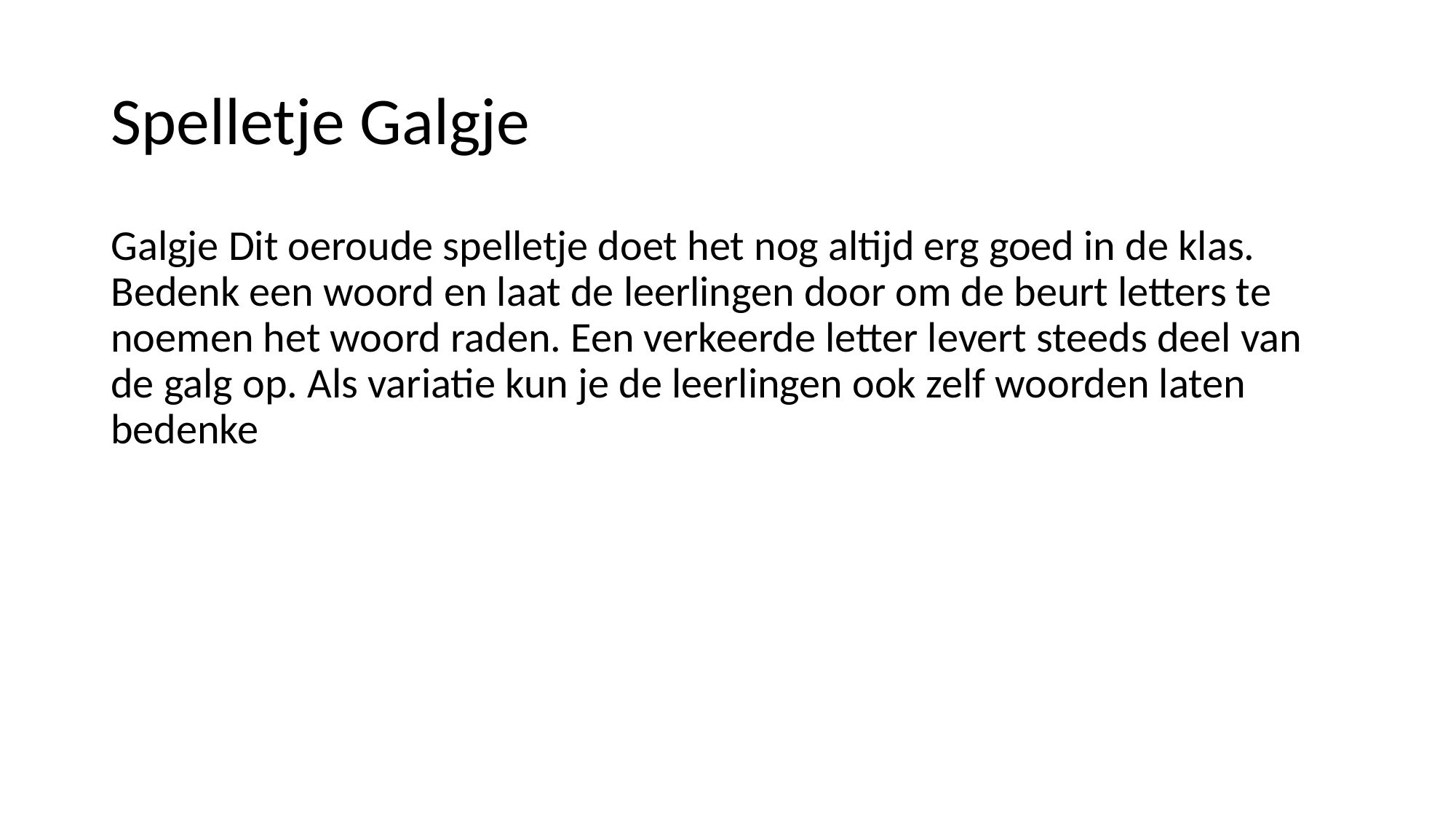

# Spelletje Galgje
Galgje Dit oeroude spelletje doet het nog altijd erg goed in de klas. Bedenk een woord en laat de leerlingen door om de beurt letters te noemen het woord raden. Een verkeerde letter levert steeds deel van de galg op. Als variatie kun je de leerlingen ook zelf woorden laten bedenke